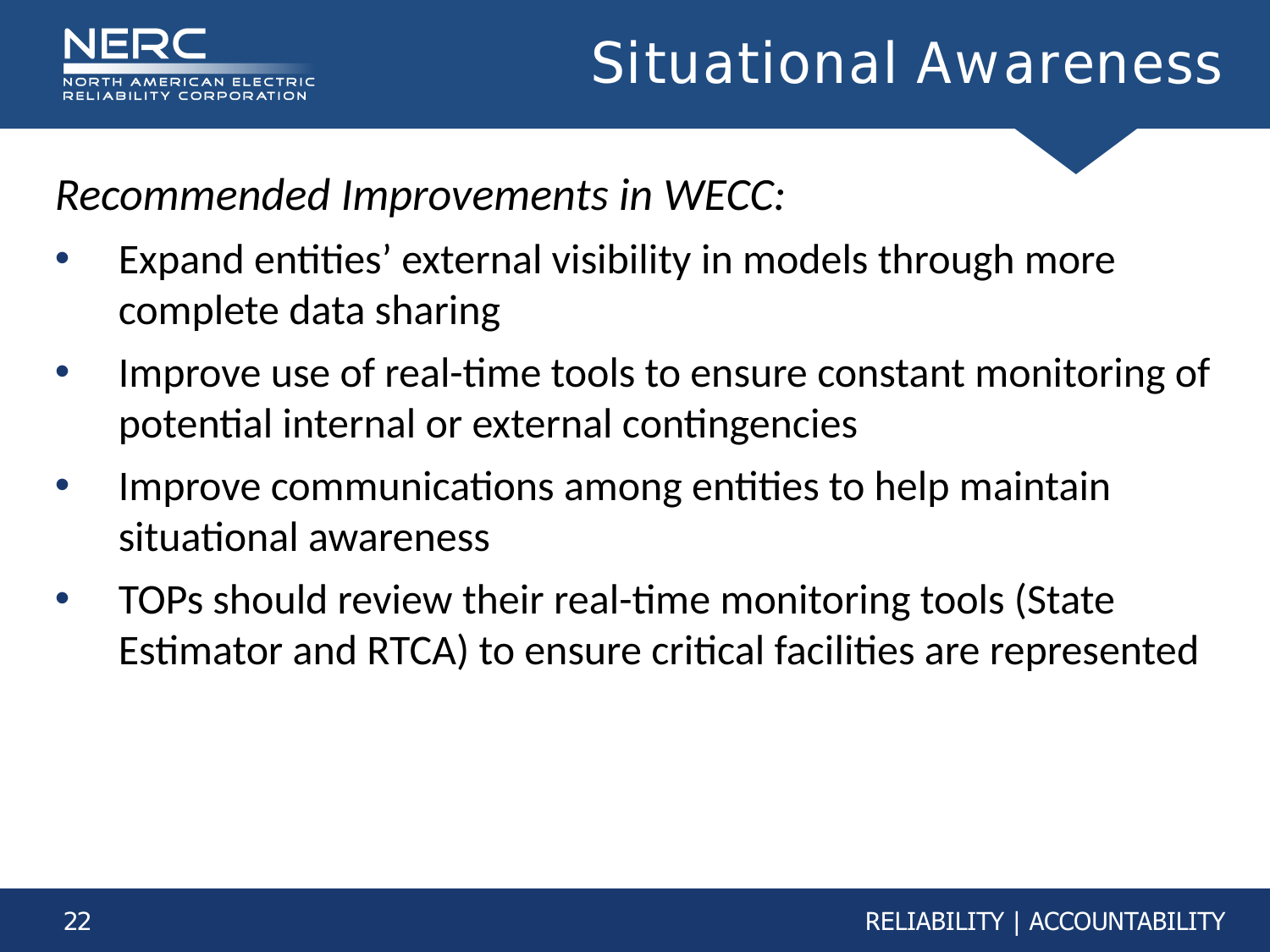

# Situational Awareness
Recommended Improvements in WECC:
Expand entities’ external visibility in models through more complete data sharing
Improve use of real-time tools to ensure constant monitoring of potential internal or external contingencies
Improve communications among entities to help maintain situational awareness
TOPs should review their real-time monitoring tools (State Estimator and RTCA) to ensure critical facilities are represented